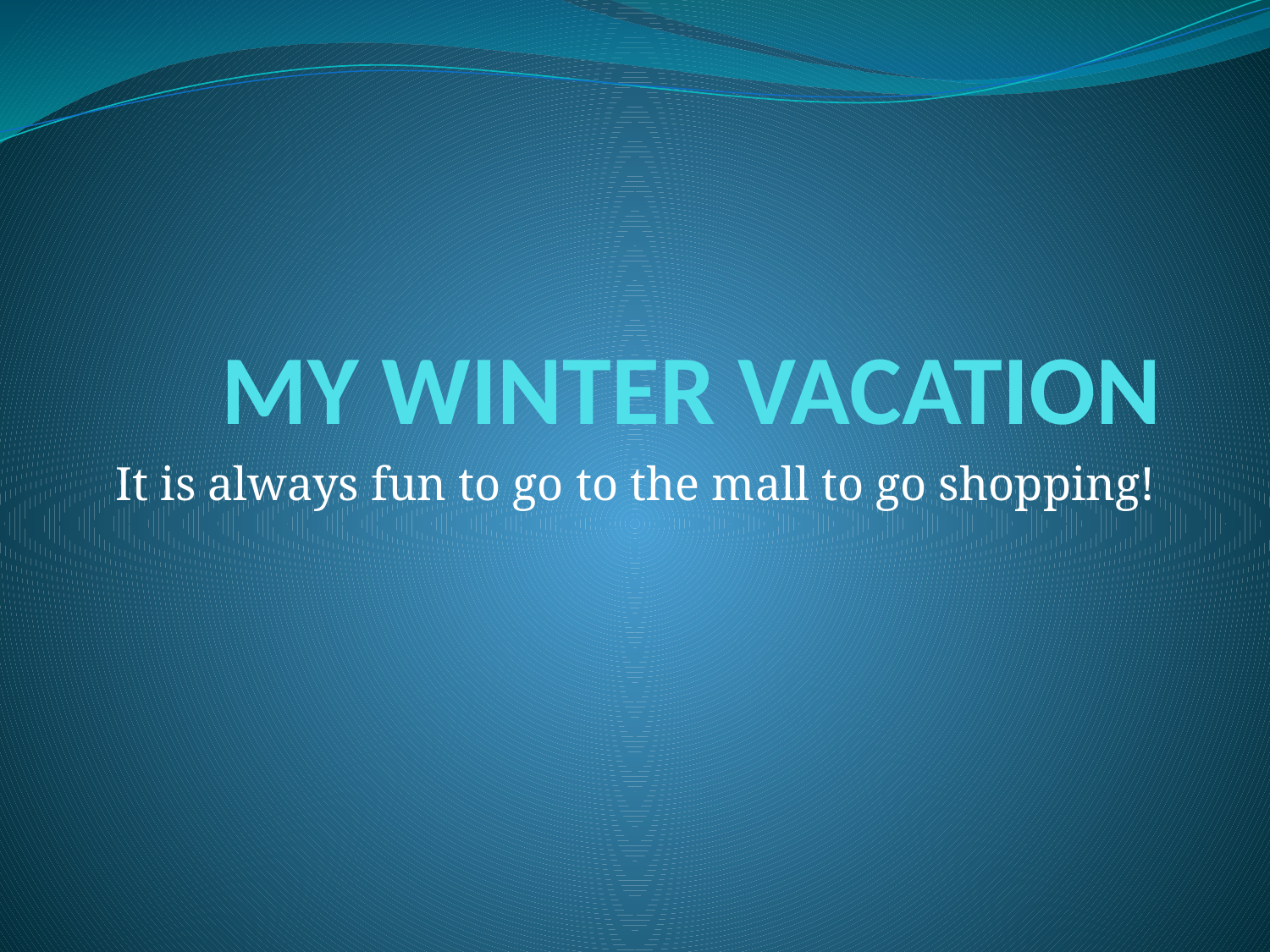

# MY WINTER VACATION

It is always fun to go to the mall to go shopping!